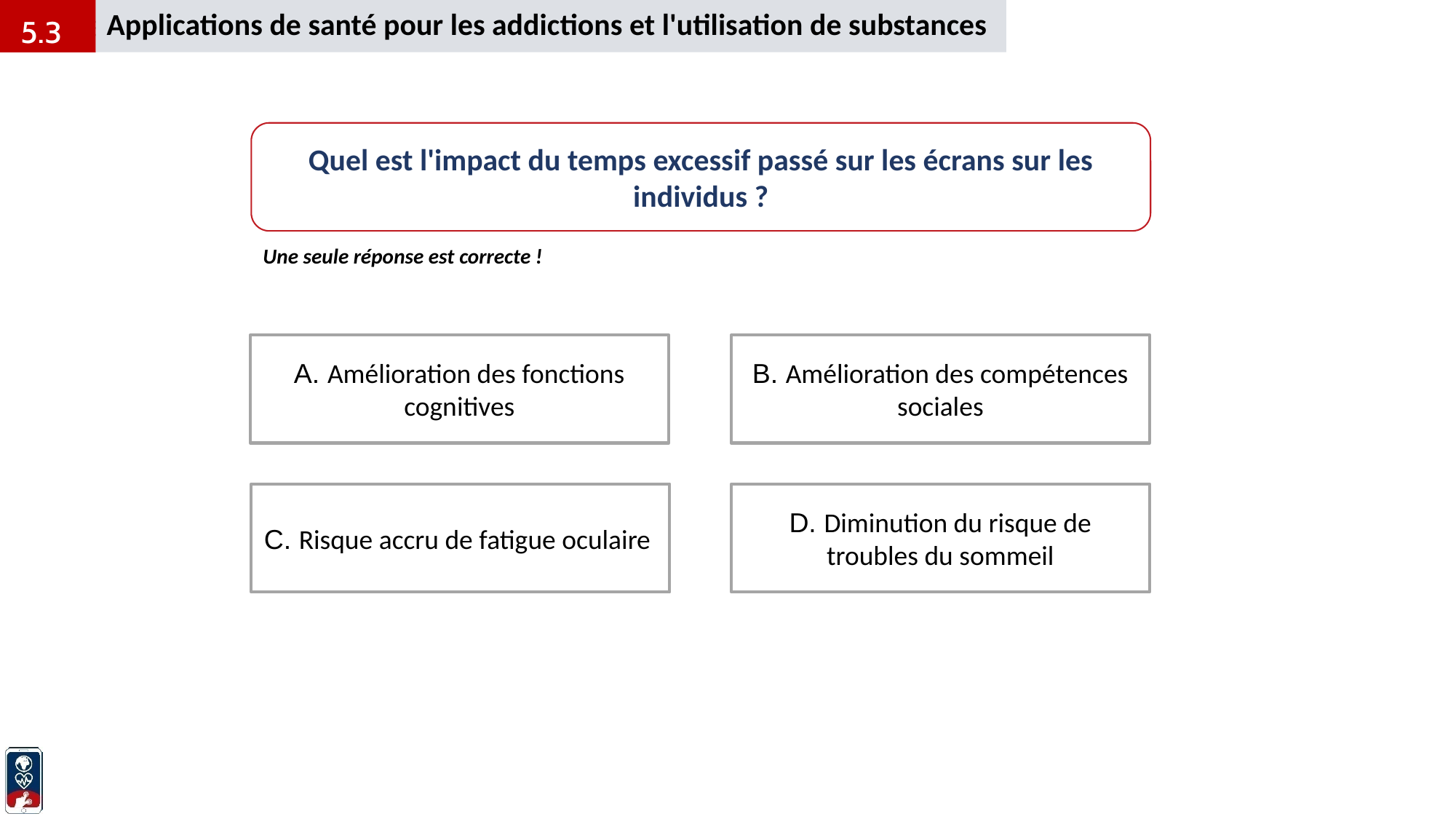

Applications de santé pour les addictions et l'utilisation de substances
5.3
Quel est l'impact du temps excessif passé sur les écrans sur les individus ?
Une seule réponse est correcte !
B. Amélioration des compétences sociales
A. Amélioration des fonctions cognitives
C. Risque accru de fatigue oculaire
D. Diminution du risque de troubles du sommeil